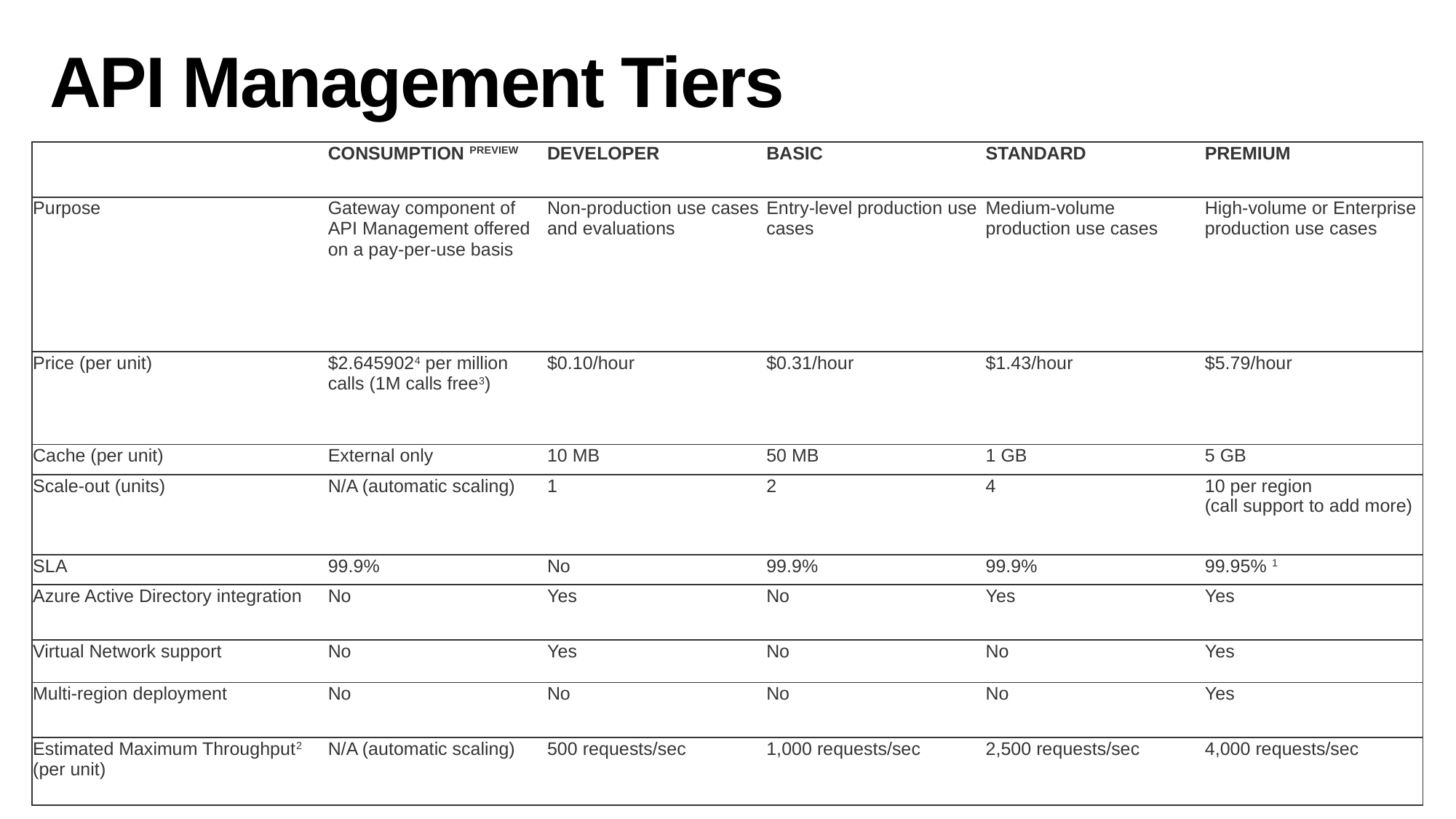

# API Management Tiers
|  | Consumption PREVIEW | Developer | Basic | Standard | Premium |
| --- | --- | --- | --- | --- | --- |
| Purpose | Gateway component of API Management offered on a pay-per-use basis | Non-production use cases and evaluations | Entry-level production use cases | Medium-volume production use cases | High-volume or Enterprise production use cases |
| Price (per unit) | $2.6459024 per million calls (1M calls free3) | $0.10/hour | $0.31/hour | $1.43/hour | $5.79/hour |
| Cache (per unit) | External only | 10 MB | 50 MB | 1 GB | 5 GB |
| Scale-out (units) | N/A (automatic scaling) | 1 | 2 | 4 | 10 per region (call support to add more) |
| SLA | 99.9% | No | 99.9% | 99.9% | 99.95% 1 |
| Azure Active Directory integration | No | Yes | No | Yes | Yes |
| Virtual Network support | No | Yes | No | No | Yes |
| Multi-region deployment | No | No | No | No | Yes |
| Estimated Maximum Throughput2 (per unit) | N/A (automatic scaling) | 500 requests/sec | 1,000 requests/sec | 2,500 requests/sec | 4,000 requests/sec |